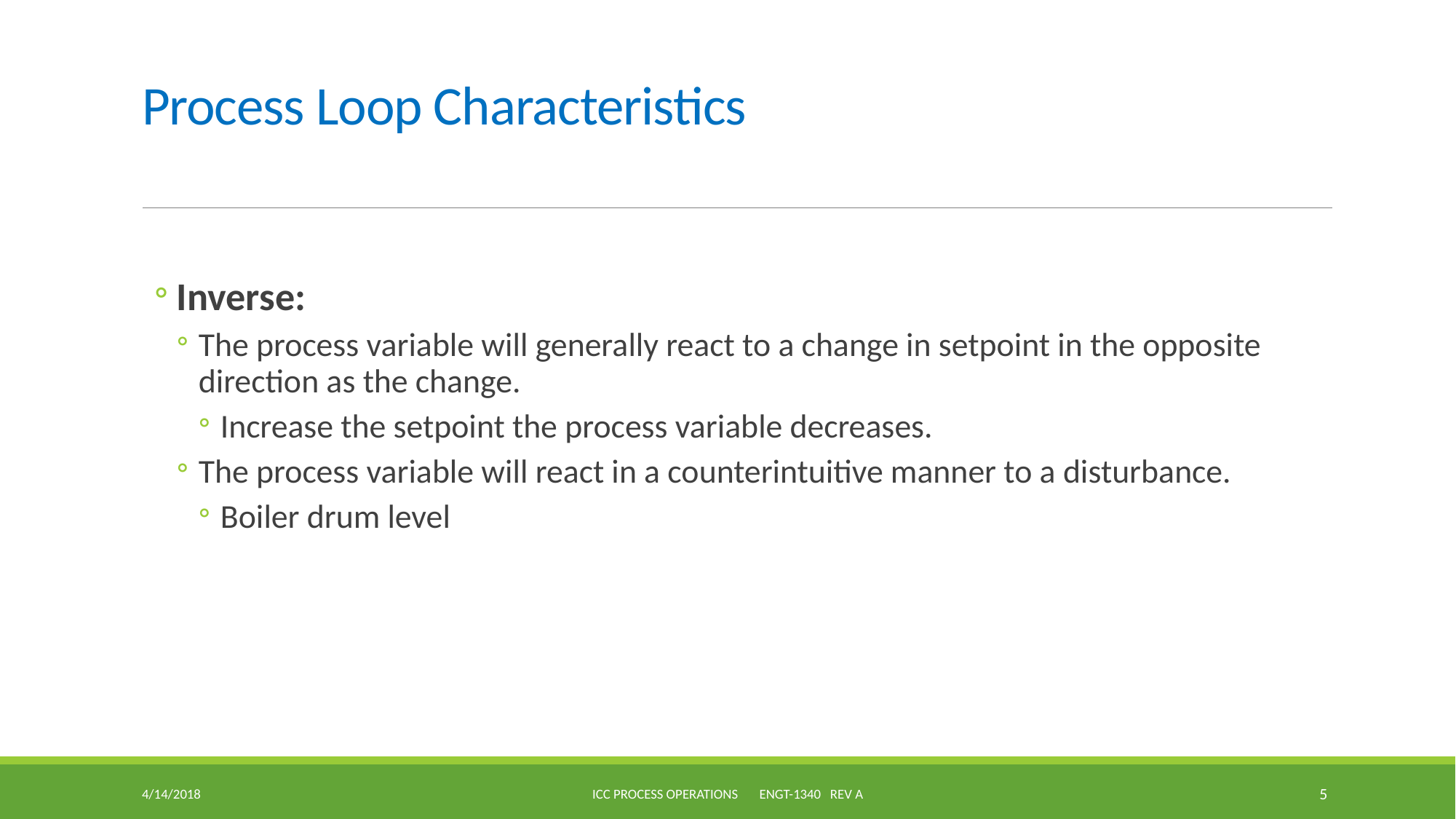

# Process Loop Characteristics

Inverse:
The process variable will generally react to a change in setpoint in the opposite direction as the change.
Increase the setpoint the process variable decreases.
The process variable will react in a counterintuitive manner to a disturbance.
Boiler drum level

4/14/2018
ICC Process Operations       ENGT-1340   Rev A
5